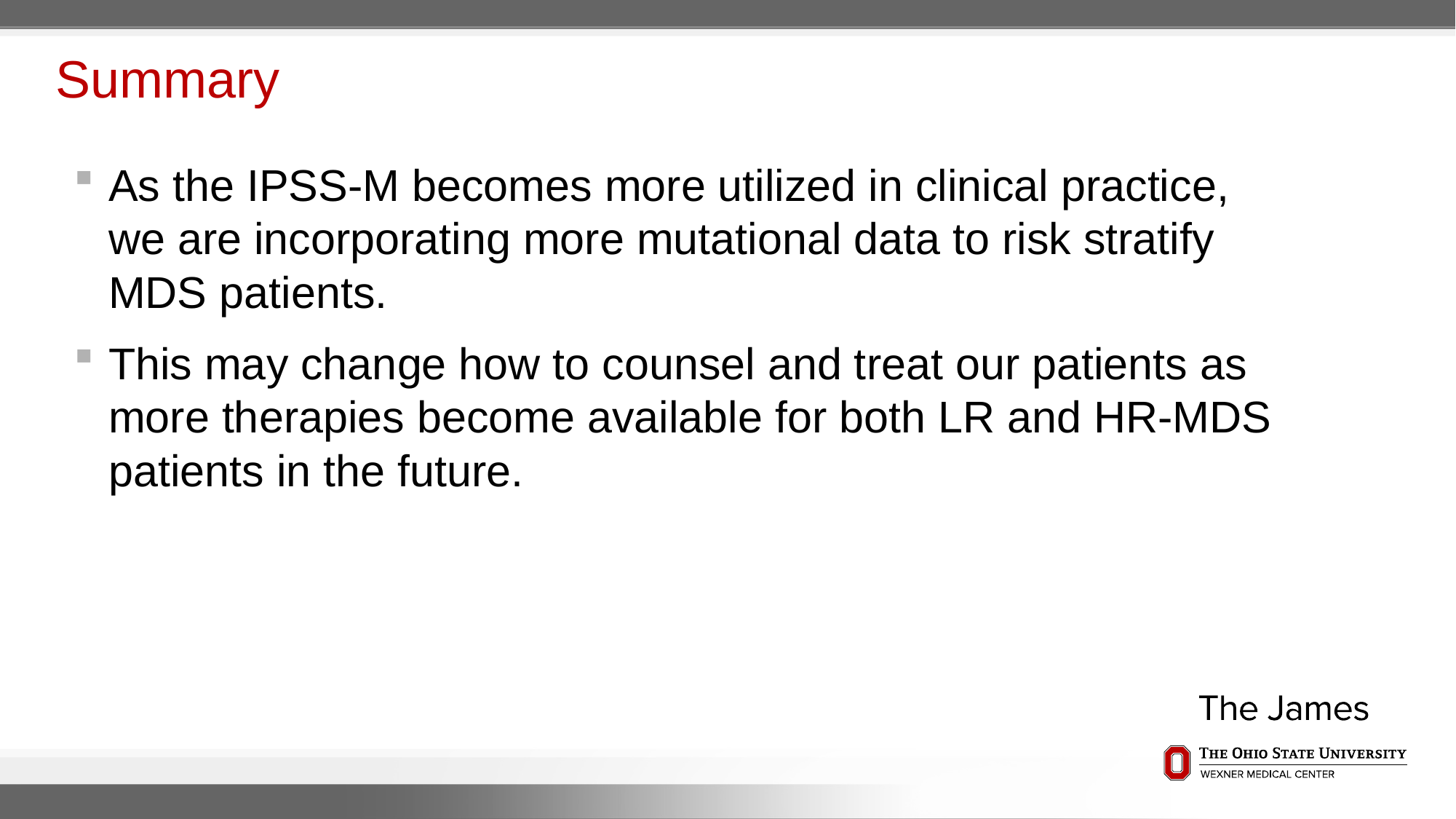

# Summary
As the IPSS-M becomes more utilized in clinical practice, we are incorporating more mutational data to risk stratify MDS patients.
This may change how to counsel and treat our patients as more therapies become available for both LR and HR-MDS patients in the future.